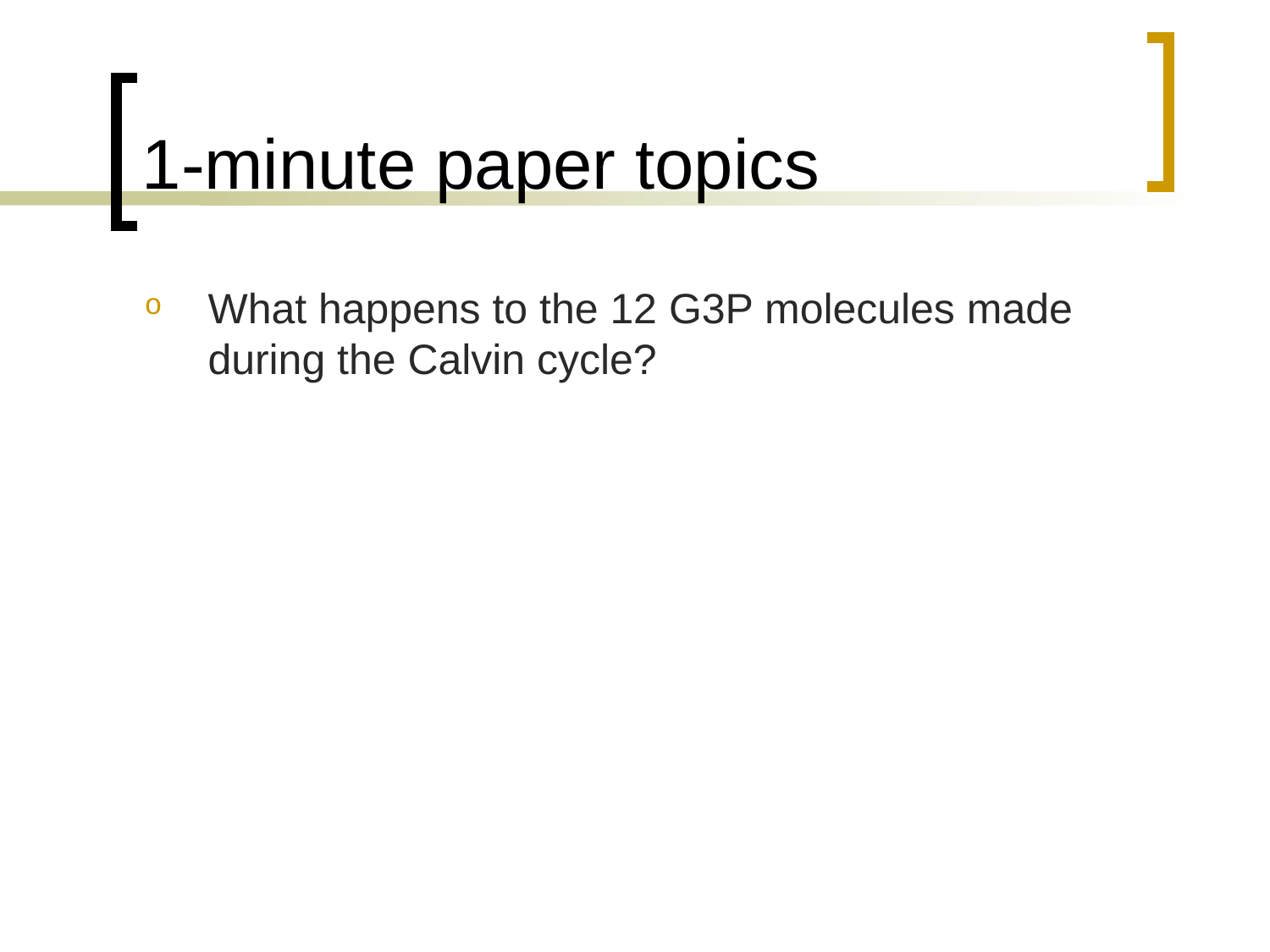

# 1-minute paper topics
What happens to the 12 G3P molecules made during the Calvin cycle?